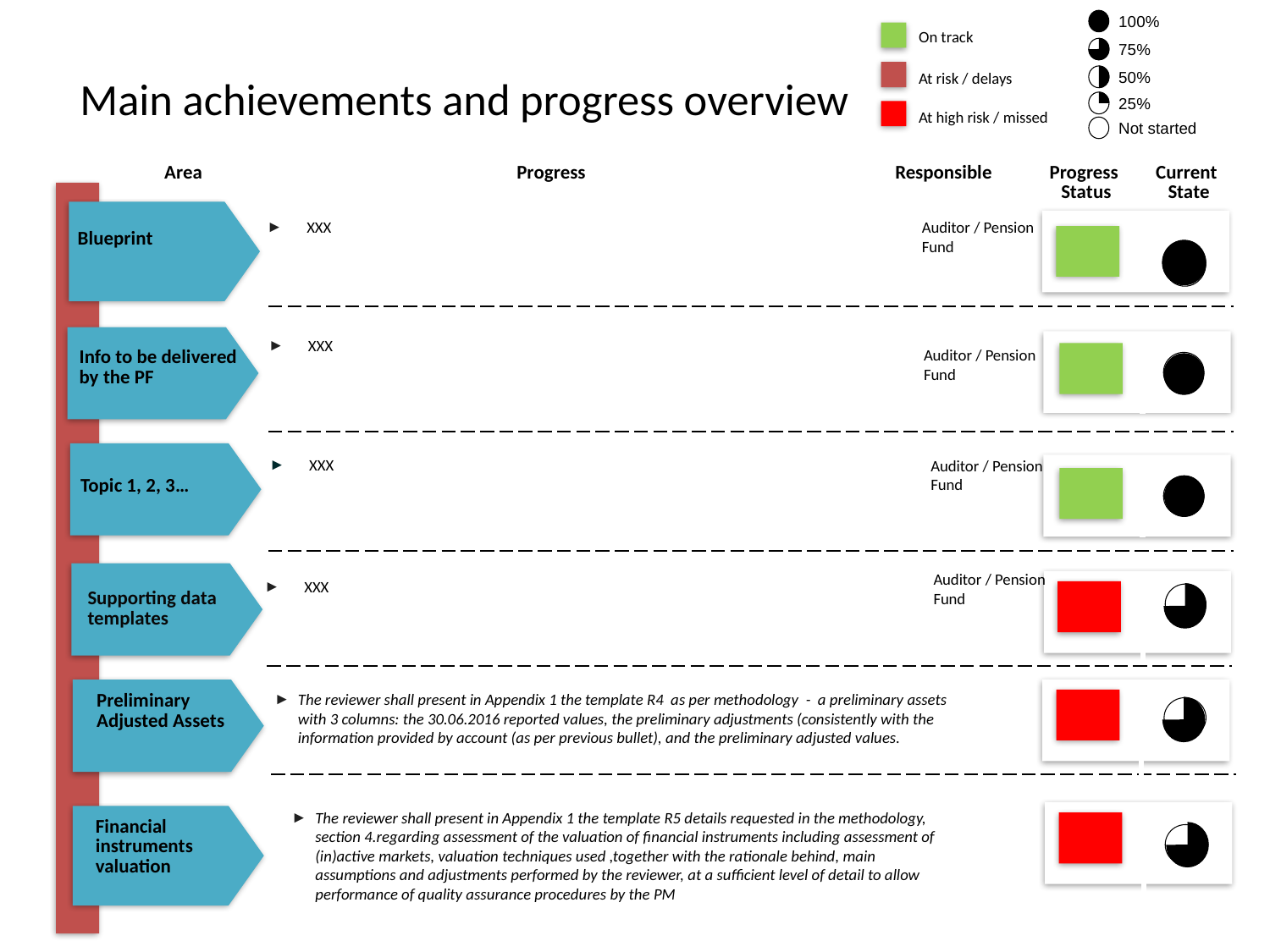

100%

On track
# Main achievements and progress overview

75%

50%
At risk / delays

25%

At high risk / missed

Not started
Area
Progress
Responsible
Progress
Status
Current
State

XXX
Auditor / Pension Fund
Blueprint

XXX

Info to be delivered by the PF
Auditor / Pension Fund

XXX

Auditor / Pension Fund

Topic 1, 2, 3…

Auditor / Pension Fund
XXX

Supporting data templates

Preliminary Adjusted Assets
The reviewer shall present in Appendix 1 the template R4  as per methodology  -  a preliminary assets with 3 columns: the 30.06.2016 reported values, the preliminary adjustments (consistently with the information provided by account (as per previous bullet), and the preliminary adjusted values.

The reviewer shall present in Appendix 1 the template R5 details requested in the methodology, section 4.regarding assessment of the valuation of financial instruments including assessment of (in)active markets, valuation techniques used ,together with the rationale behind, main assumptions and adjustments performed by the reviewer, at a sufficient level of detail to allow performance of quality assurance procedures by the PM

Financial instruments valuation